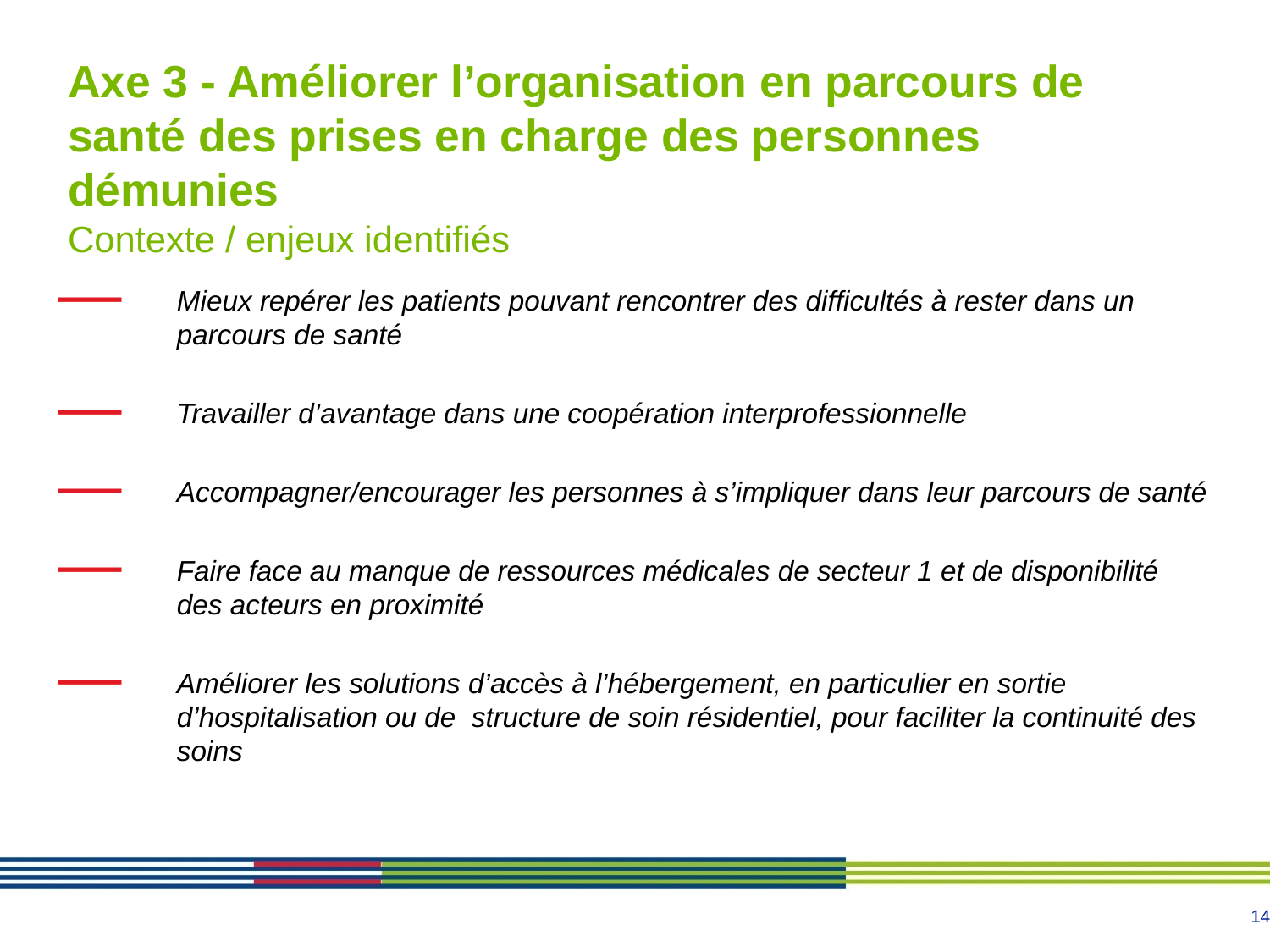

# Axe 3 - Améliorer l’organisation en parcours de santé des prises en charge des personnes démunies Contexte / enjeux identifiés
Mieux repérer les patients pouvant rencontrer des difficultés à rester dans un parcours de santé

Travailler d’avantage dans une coopération interprofessionnelle

Accompagner/encourager les personnes à s’impliquer dans leur parcours de santé

Faire face au manque de ressources médicales de secteur 1 et de disponibilité des acteurs en proximité

Améliorer les solutions d’accès à l’hébergement, en particulier en sortie d’hospitalisation ou de  structure de soin résidentiel, pour faciliter la continuité des soins